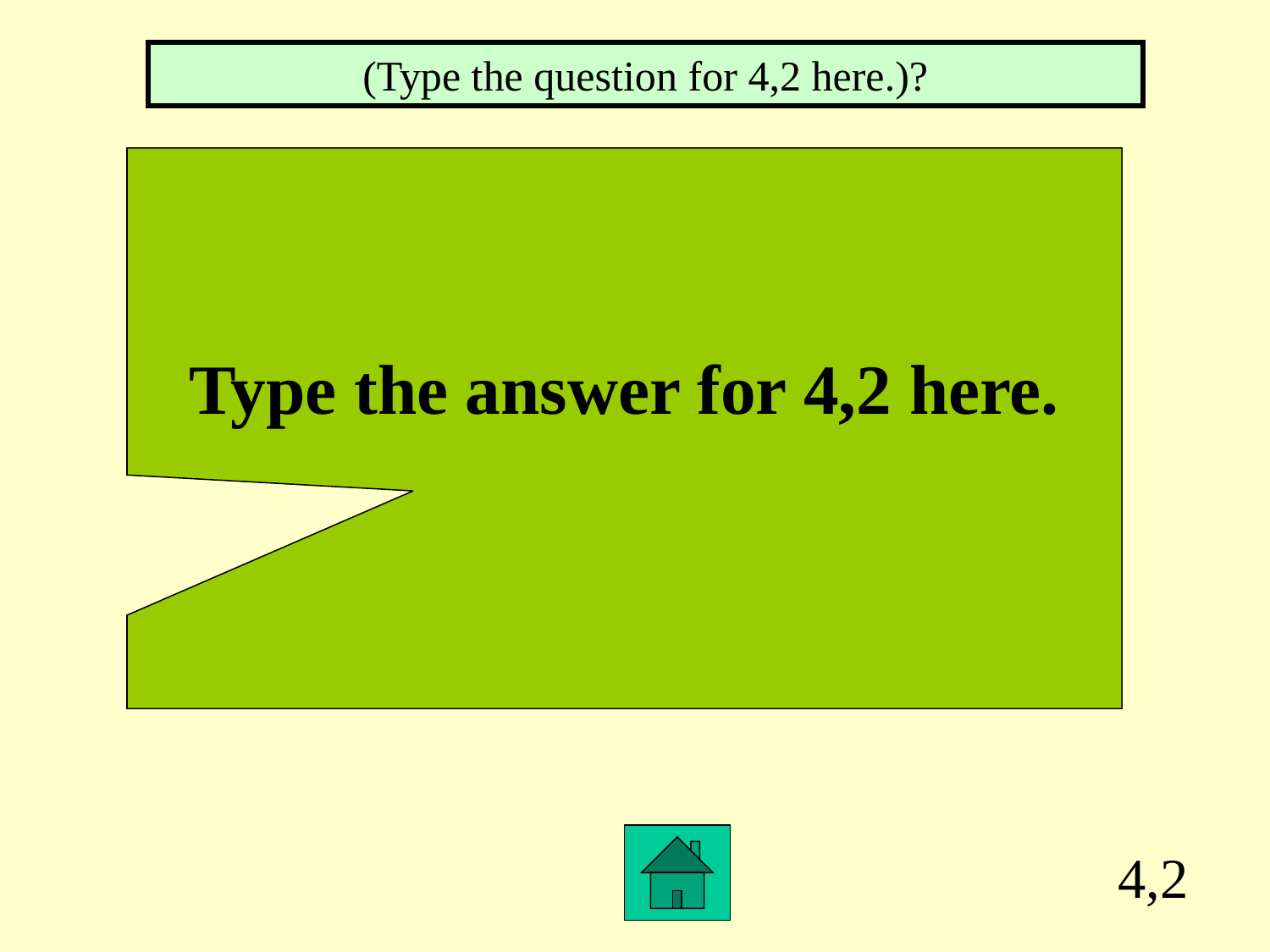

(Type the question for 4,2 here.)?
Type the answer for 4,2 here.

4,2